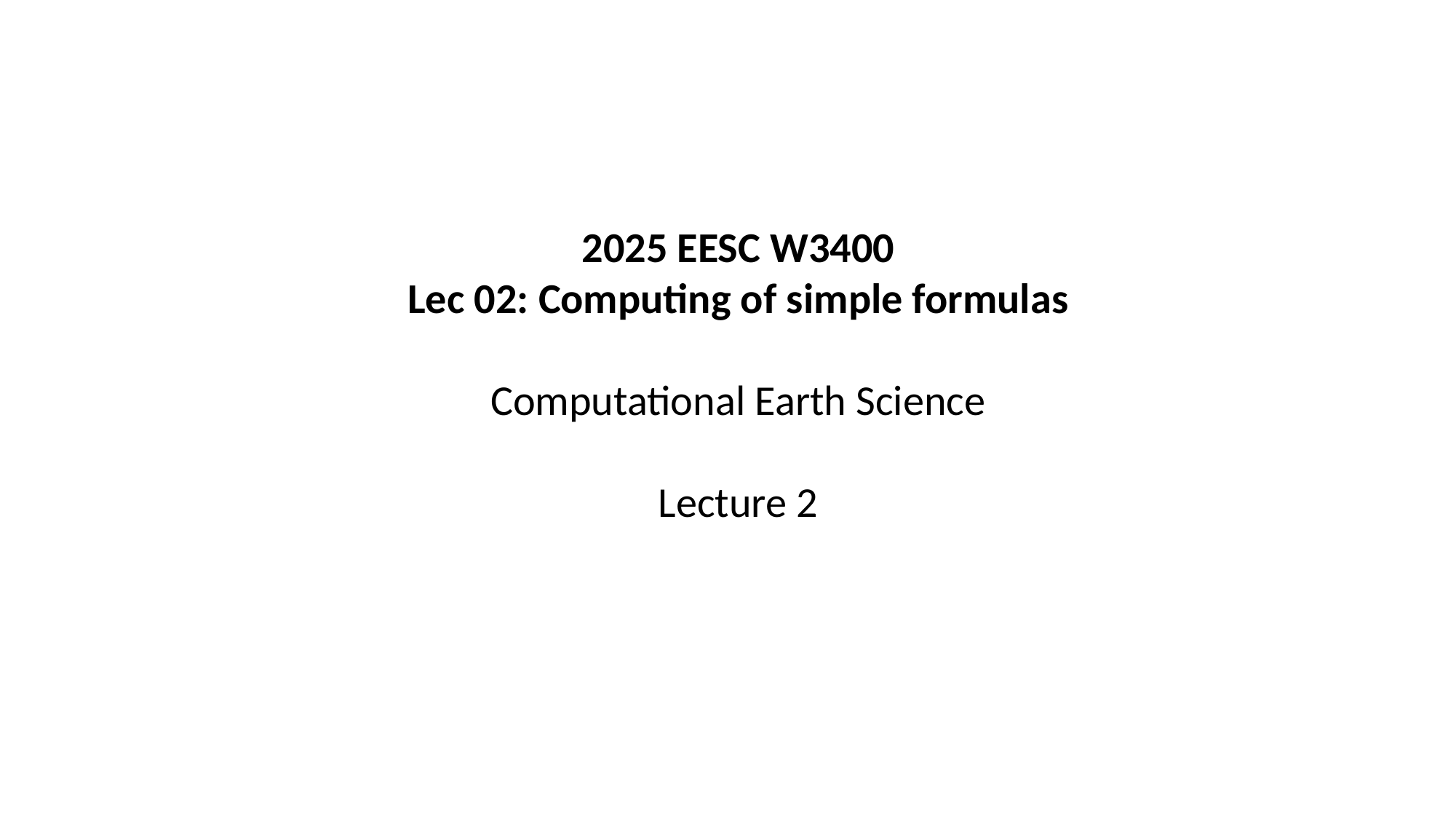

2025 EESC W3400
Lec 02: Computing of simple formulas

Computational Earth Science

Lecture 2